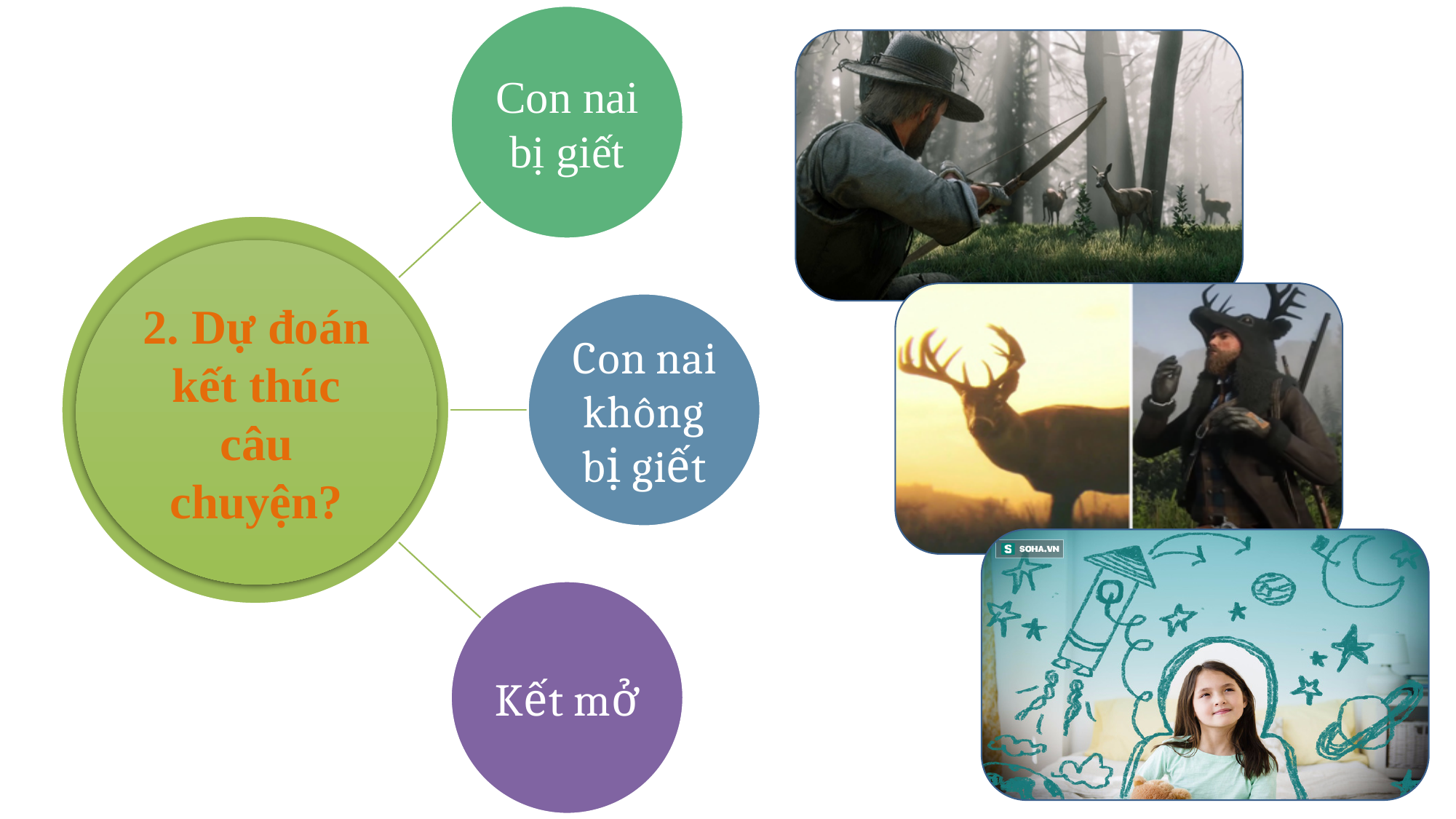

Con nai bị giết
Con nai không bị giết
Kết mở

2. Dự đoán kết thúc câu chuyện?